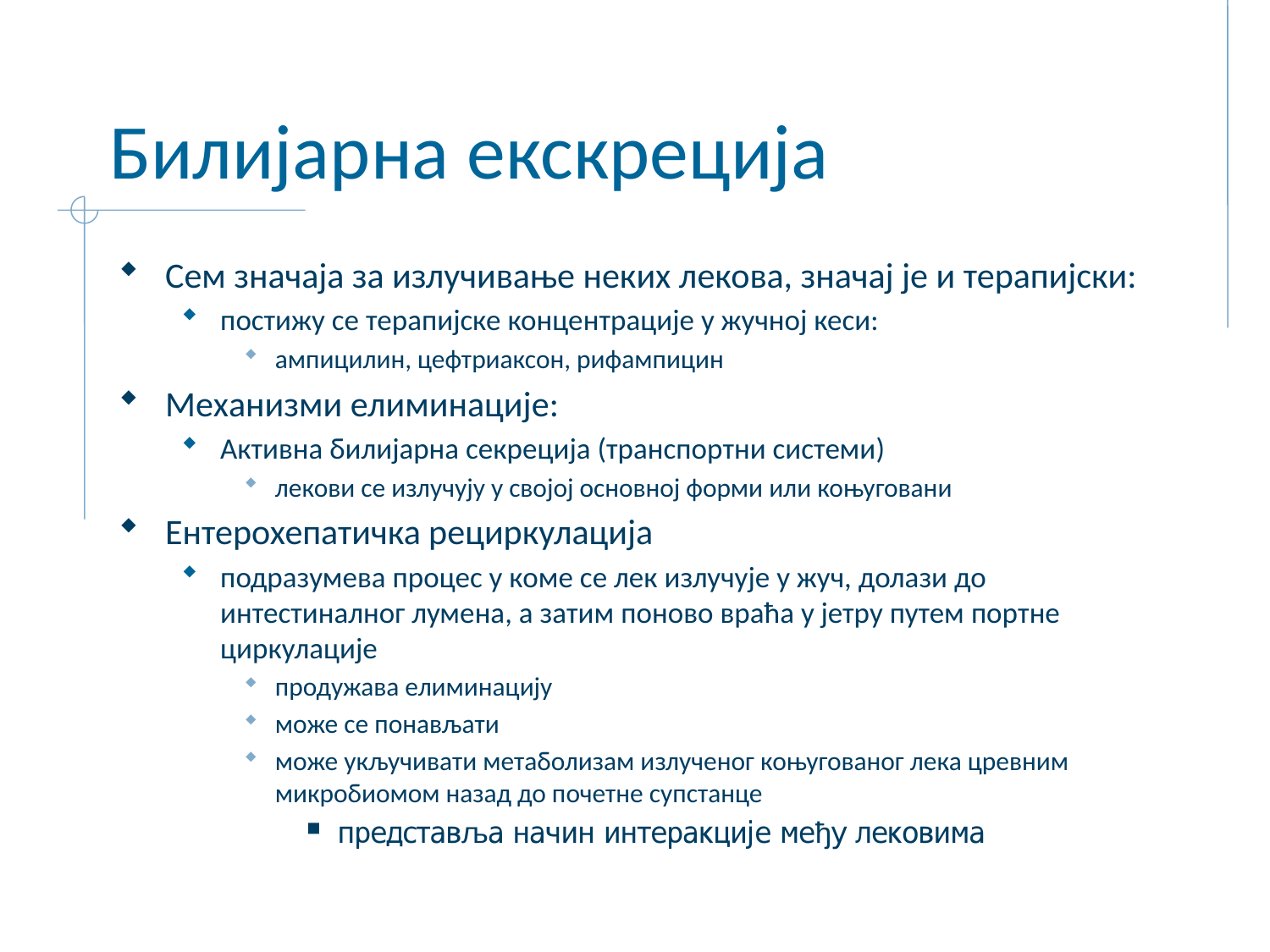

# Билијарна екскреција
Сем значаја за излучивање неких лекова, значај је и терапијски:
постижу се терапијске концентрације у жучној кеси:
ампицилин, цефтриаксон, рифампицин
Механизми елиминације:
Активна билијарна секреција (транспортни системи)
лекови се излучују у својој основној форми или коњуговани
Ентерохепатичка рециркулација
подразумева процес у коме се лек излучује у жуч, долази до интестиналног лумена, а затим поново враћа у јетру путем портне циркулације
продужава елиминацију
може се понављати
може укључивати метаболизам излученог коњугованог лека цревним микробиомом назад до почетне супстанце
представља начин интеракције међу лековима